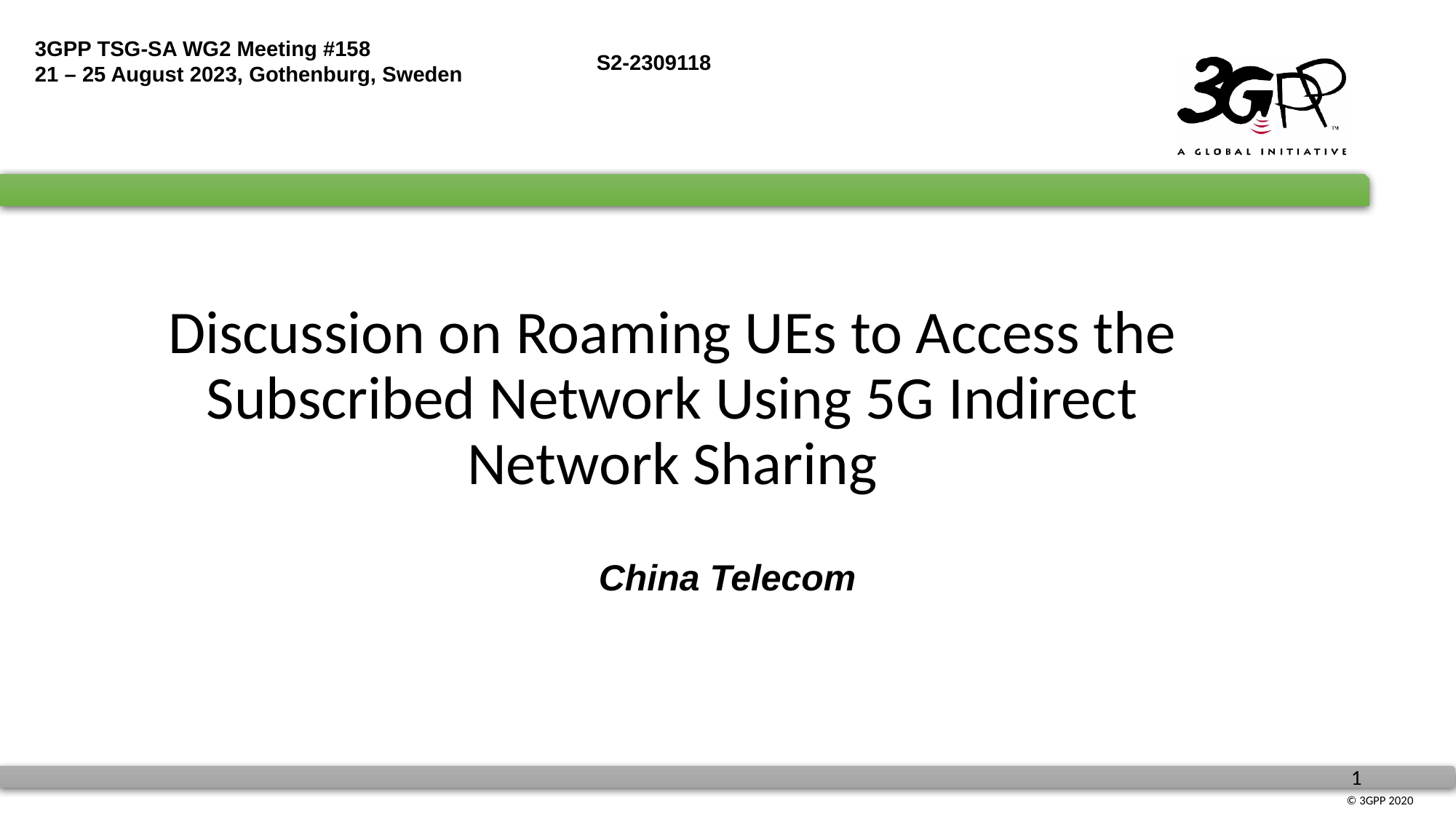

3GPP TSG-SA WG2 Meeting #158
21 – 25 August 2023, Gothenburg, Sweden

S2-2309118
# Discussion on Roaming UEs to Access the Subscribed Network Using 5G Indirect Network Sharing
China Telecom